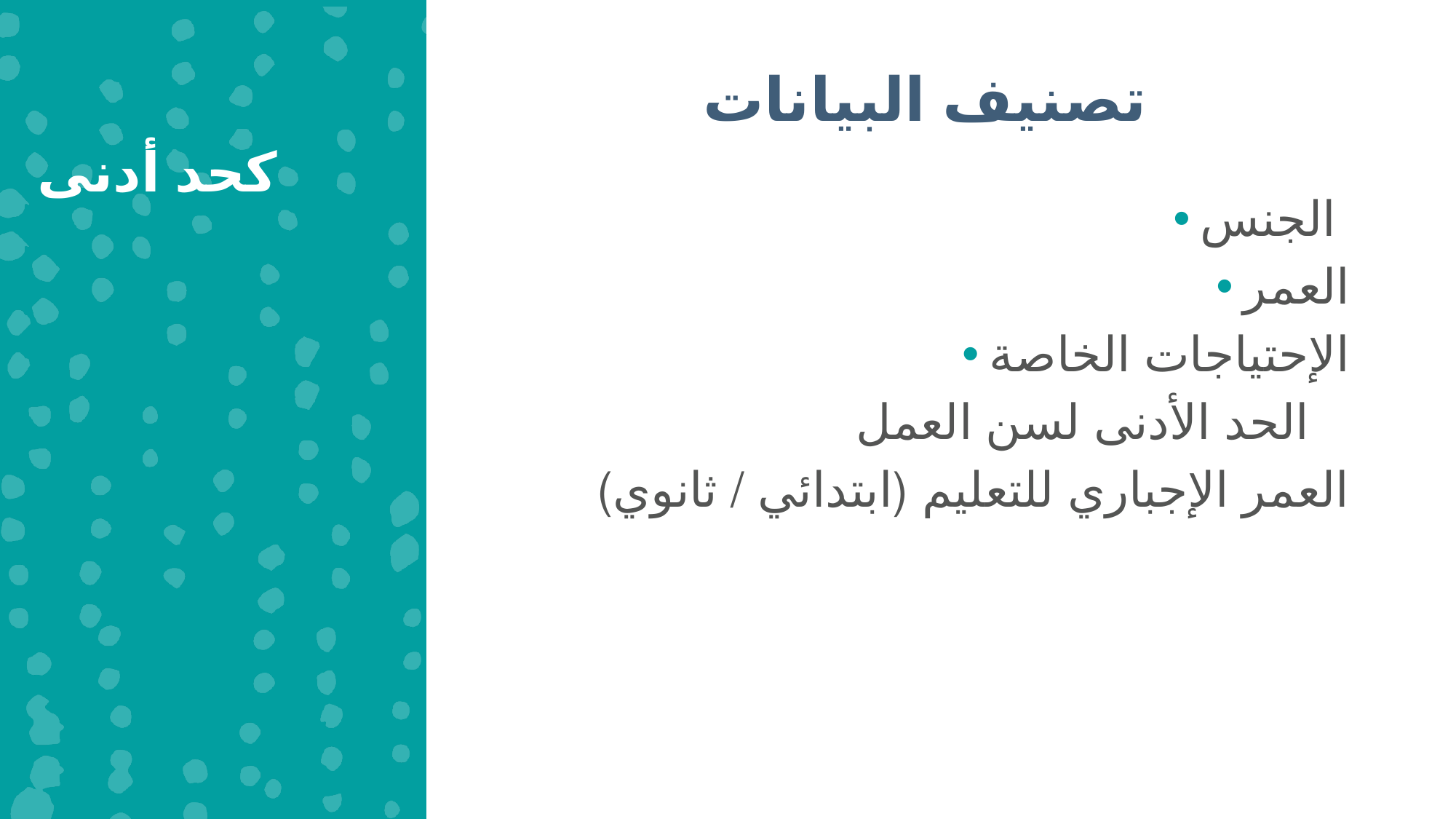

تصنيف البيانات

كحد أدنى
الجنس
العمر
الإحتياجات الخاصة
الحد الأدنى لسن العمل
العمر الإجباري للتعليم (ابتدائي / ثانوي)